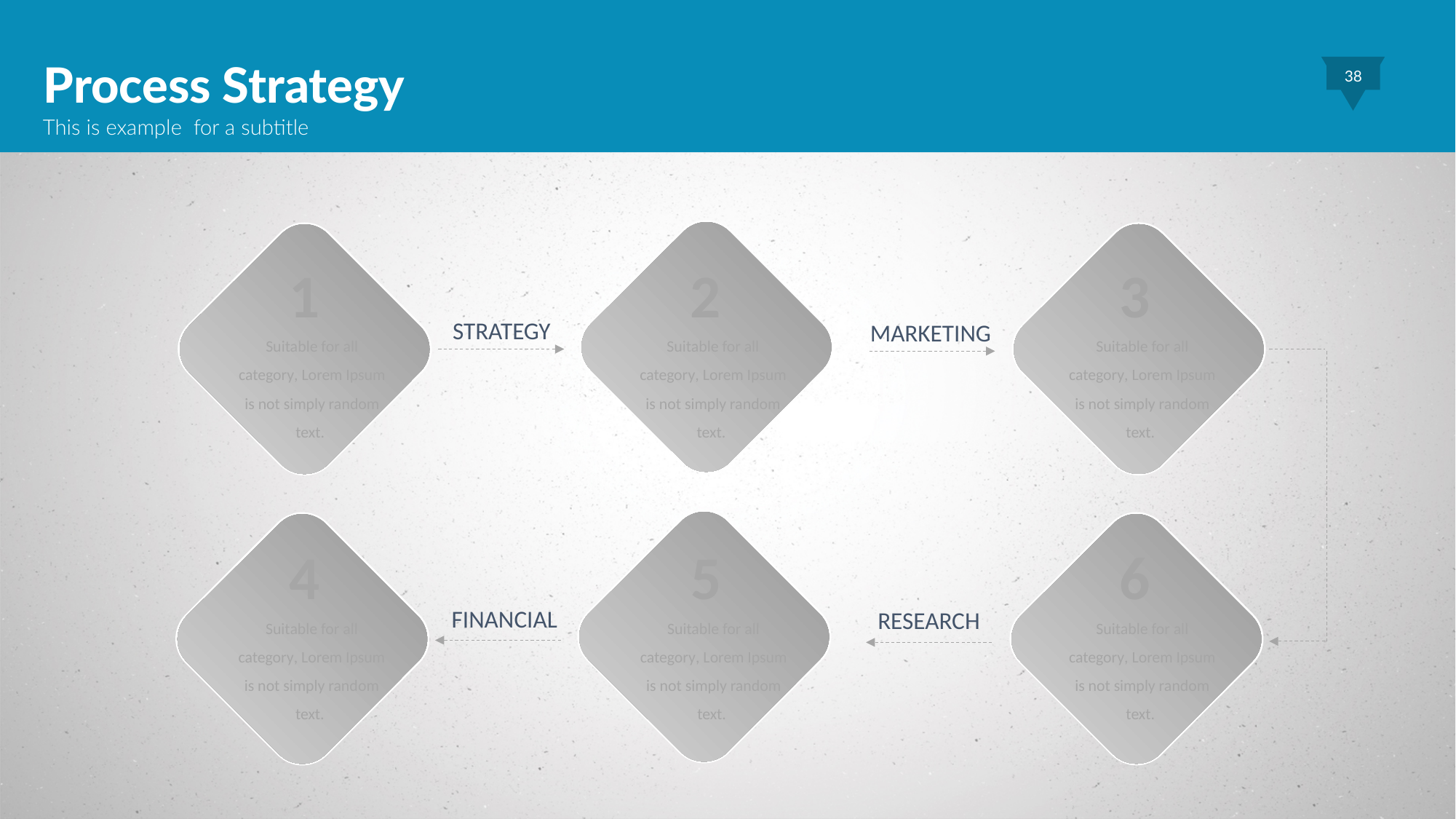

Process Strategy
This is example  for a subtitle

38

1
2
3
STRATEGY
MARKETING
Suitable for all category, Lorem Ipsum is not simply random text.
Suitable for all category, Lorem Ipsum is not simply random text.
Suitable for all category, Lorem Ipsum is not simply random text.

4
5
6
FINANCIAL
RESEARCH
Suitable for all category, Lorem Ipsum is not simply random text.
Suitable for all category, Lorem Ipsum is not simply random text.
Suitable for all category, Lorem Ipsum is not simply random text.